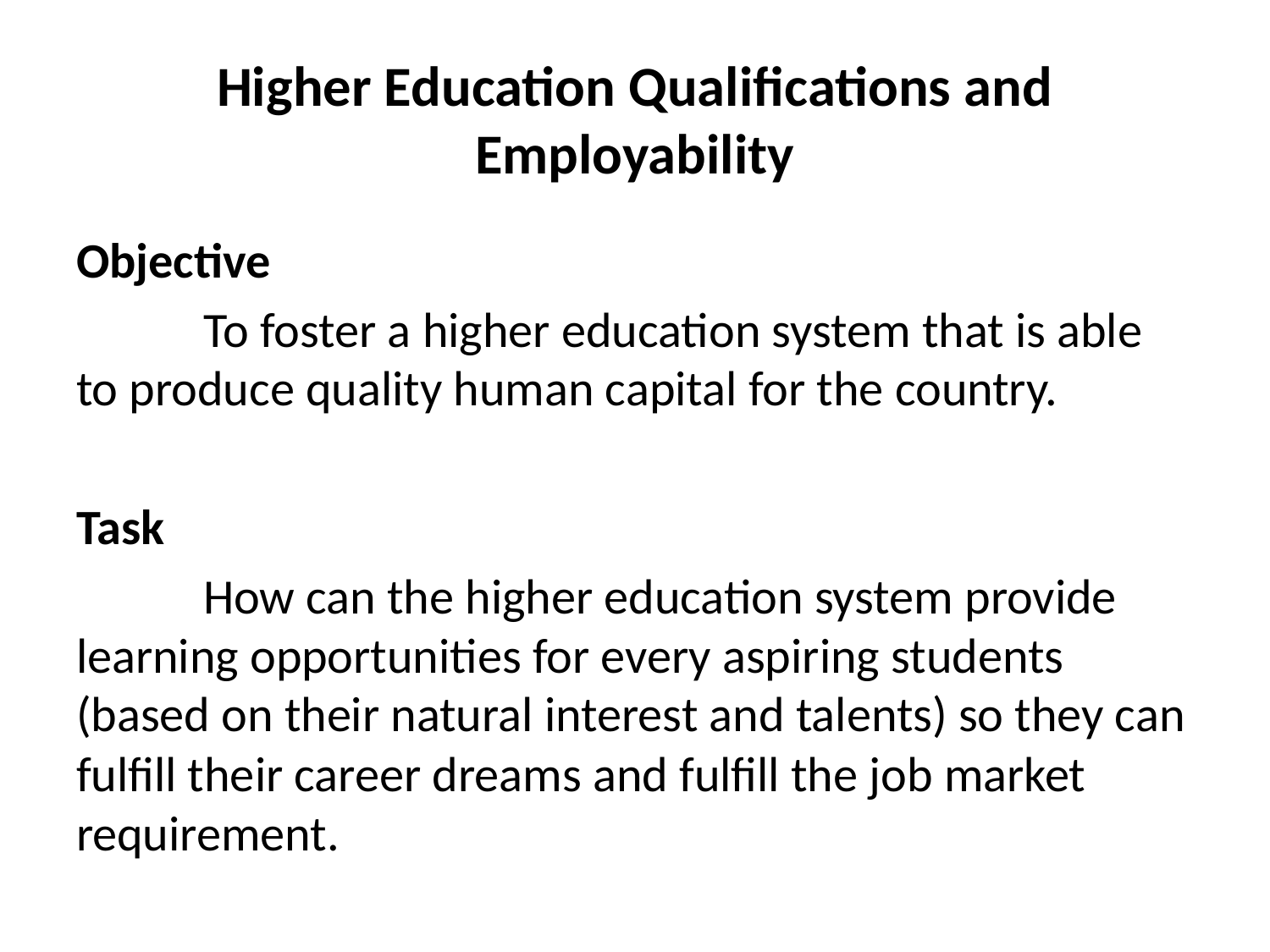

# Higher Education Qualifications and Employability
Objective
	To foster a higher education system that is able to produce quality human capital for the country.

Task
	How can the higher education system provide learning opportunities for every aspiring students (based on their natural interest and talents) so they can fulfill their career dreams and fulfill the job market requirement.